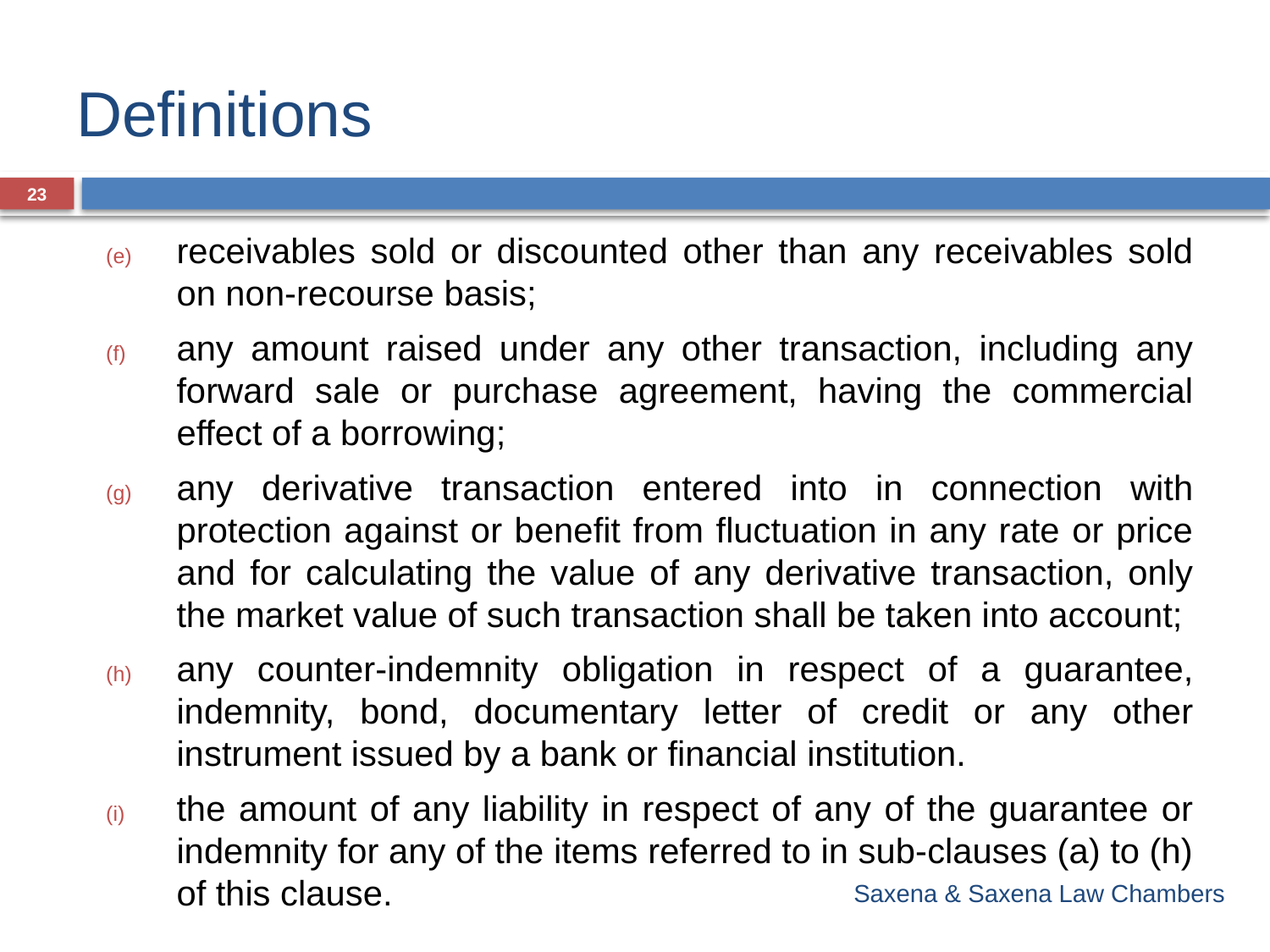

# Definitions
23
receivables sold or discounted other than any receivables sold on non-recourse basis;
any amount raised under any other transaction, including any forward sale or purchase agreement, having the commercial effect of a borrowing;
any derivative transaction entered into in connection with protection against or benefit from fluctuation in any rate or price and for calculating the value of any derivative transaction, only the market value of such transaction shall be taken into account;
any counter-indemnity obligation in respect of a guarantee, indemnity, bond, documentary letter of credit or any other instrument issued by a bank or financial institution.
the amount of any liability in respect of any of the guarantee or indemnity for any of the items referred to in sub-clauses (a) to (h) of this clause.

Saxena & Saxena Law Chambers